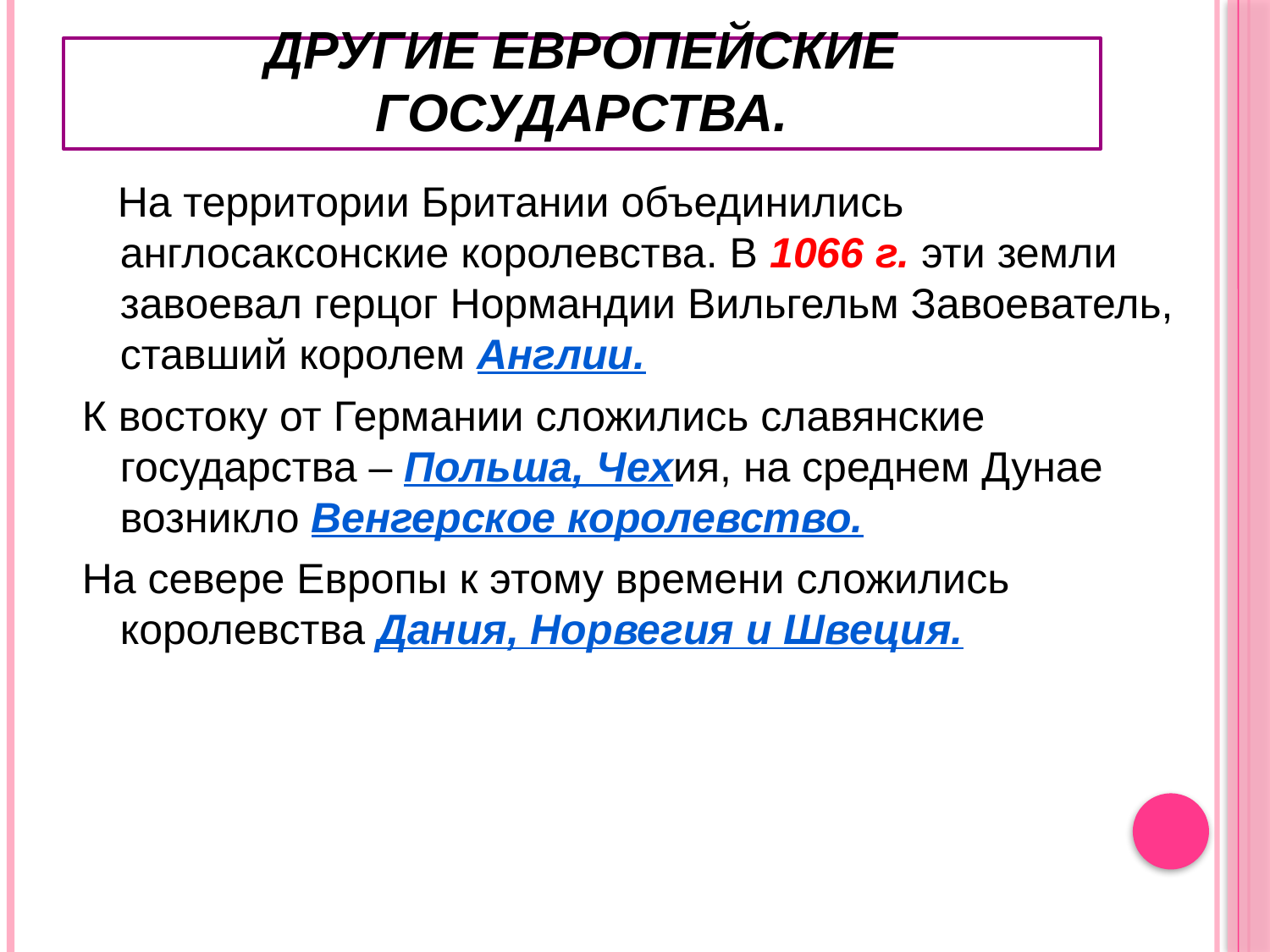

# Другие европейские государства.
   На территории Британии объединились англосаксонские королевства. В 1066 г. эти земли завоевал герцог Нормандии Вильгельм Завоеватель, ставший королем Англии.
К востоку от Германии сложились славянские государства – Польша, Чехия, на среднем Дунае возникло Венгерское королевство.
На севере Европы к этому времени сложились королевства Дания, Норвегия и Швеция.